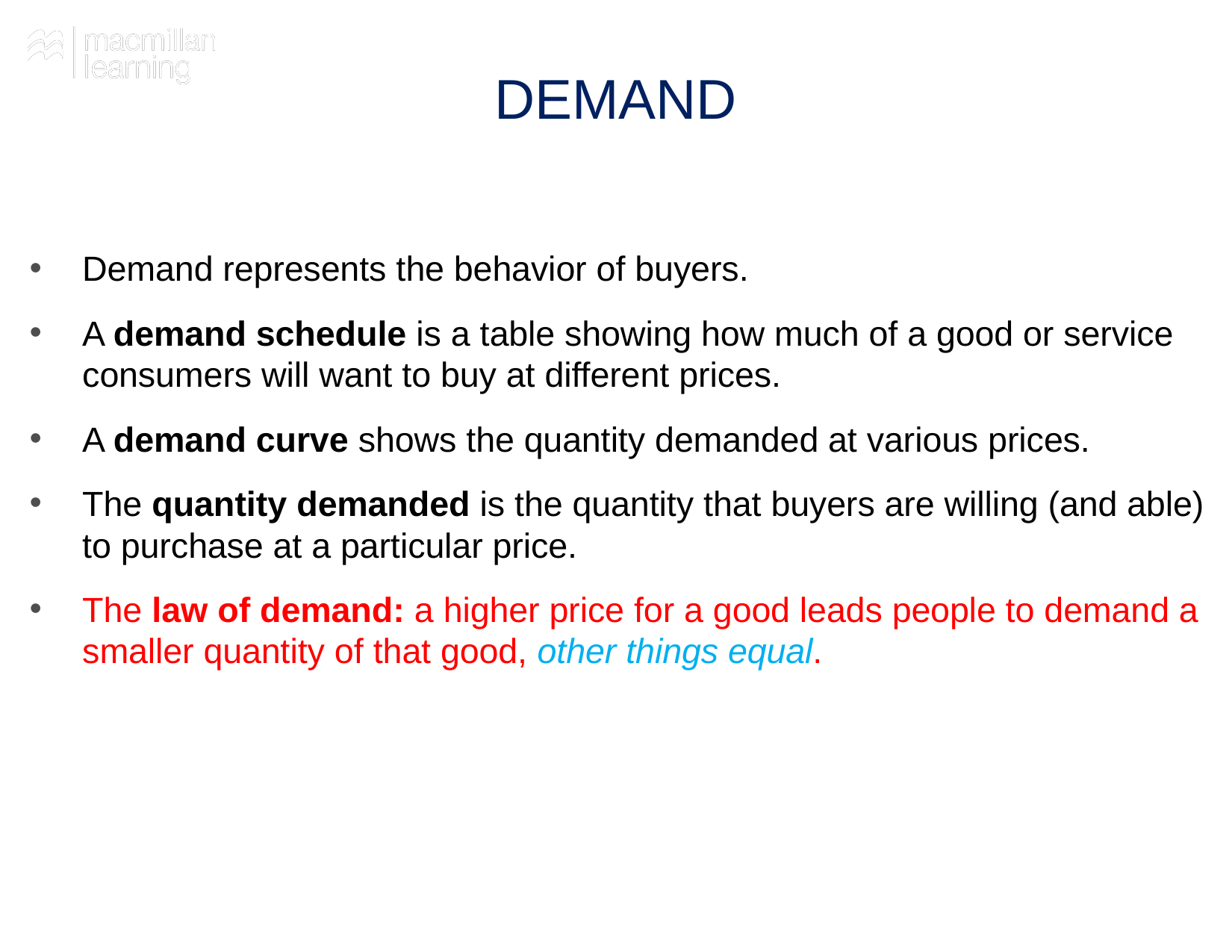

# DEMAND
Demand represents the behavior of buyers.
A demand schedule is a table showing how much of a good or service consumers will want to buy at different prices.
A demand curve shows the quantity demanded at various prices.
The quantity demanded is the quantity that buyers are willing (and able) to purchase at a particular price.
The law of demand: a higher price for a good leads people to demand a smaller quantity of that good, other things equal.